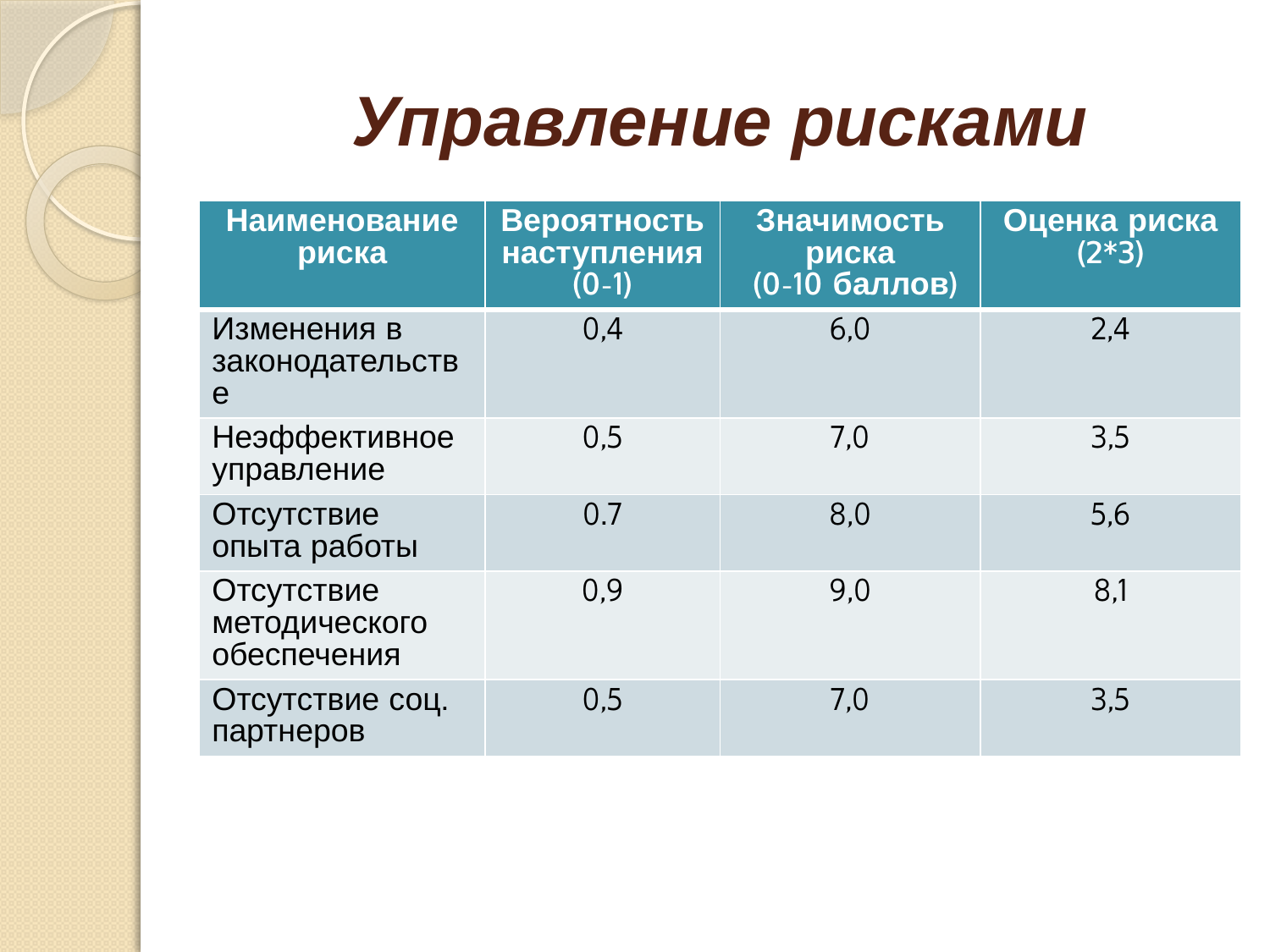

# Управление рисками
| Наименование риска | Вероятность наступления (0-1) | Значимость риска (0-10 баллов) | Оценка риска (2\*3) |
| --- | --- | --- | --- |
| Изменения в законодательстве | 0,4 | 6,0 | 2,4 |
| Неэффективное управление | 0,5 | 7,0 | 3,5 |
| Отсутствие опыта работы | 0.7 | 8,0 | 5,6 |
| Отсутствие методического обеспечения | 0,9 | 9,0 | 8,1 |
| Отсутствие соц. партнеров | 0,5 | 7,0 | 3,5 |